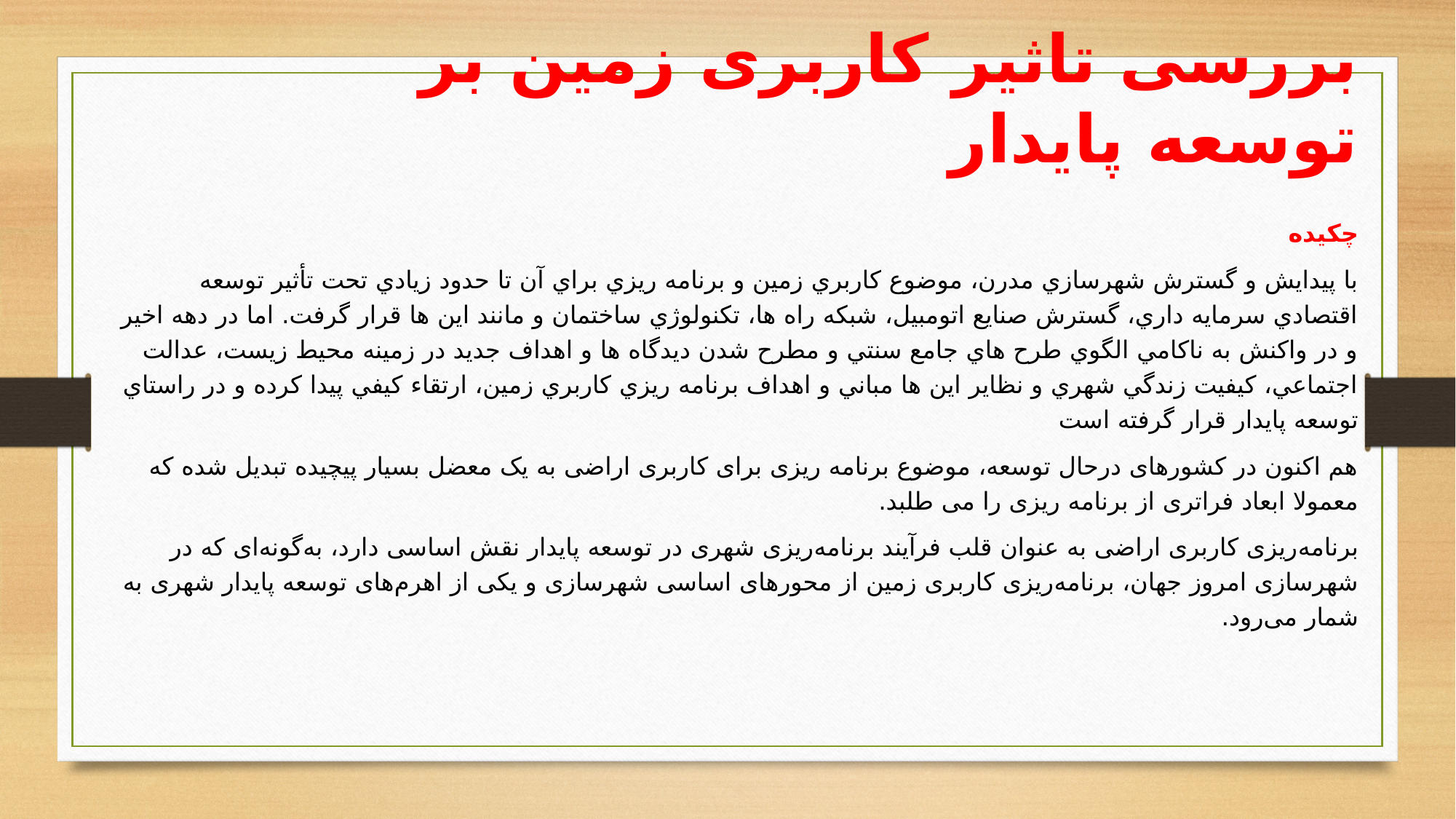

# بررسی تاثیر کاربری زمین بر توسعه پایدار
چکیده
با پيدايش و گسترش شهرسازي مدرن، موضوع كاربري زمين و برنامه ريزي براي آن تا حدود زيادي تحت تأثير توسعه اقتصادي سرمايه داري، گسترش صنايع اتومبيل، شبكه راه ها، تكنولوژي ساختمان و مانند اين ها قرار گرفت. اما در دهه اخير و در واكنش به ناكامي الگوي طرح هاي جامع سنتي و مطرح شدن ديدگاه ها و اهداف جديد در زمينه محيط زيست، عدالت اجتماعي، كيفيت زندگي شهري و نظاير اين ها مباني و اهداف برنامه ريزي كاربري زمين، ارتقاء كيفي پيدا كرده و در راستاي توسعه پايدار قرار گرفته است
هم اکنون در کشورهای درحال توسعه، موضوع برنامه ريزی برای کاربری اراضی به يک معضل بسیار پیچیده تبديل شده که معمولا ابعاد فراتری از برنامه ريزی را می طلبد.
برنامه‌ریزی کاربری اراضی به عنوان قلب فرآیند برنامه‌ریزی شهری در توسعه پایدار نقش اساسی دارد، به‌گونه‌ای که در شهرسازی امروز جهان، برنامه‌ریزی کاربری زمین از محورهای اساسی شهرسازی و یکی از اهرم‌های توسعه پایدار شهری به شمار می‌رود.